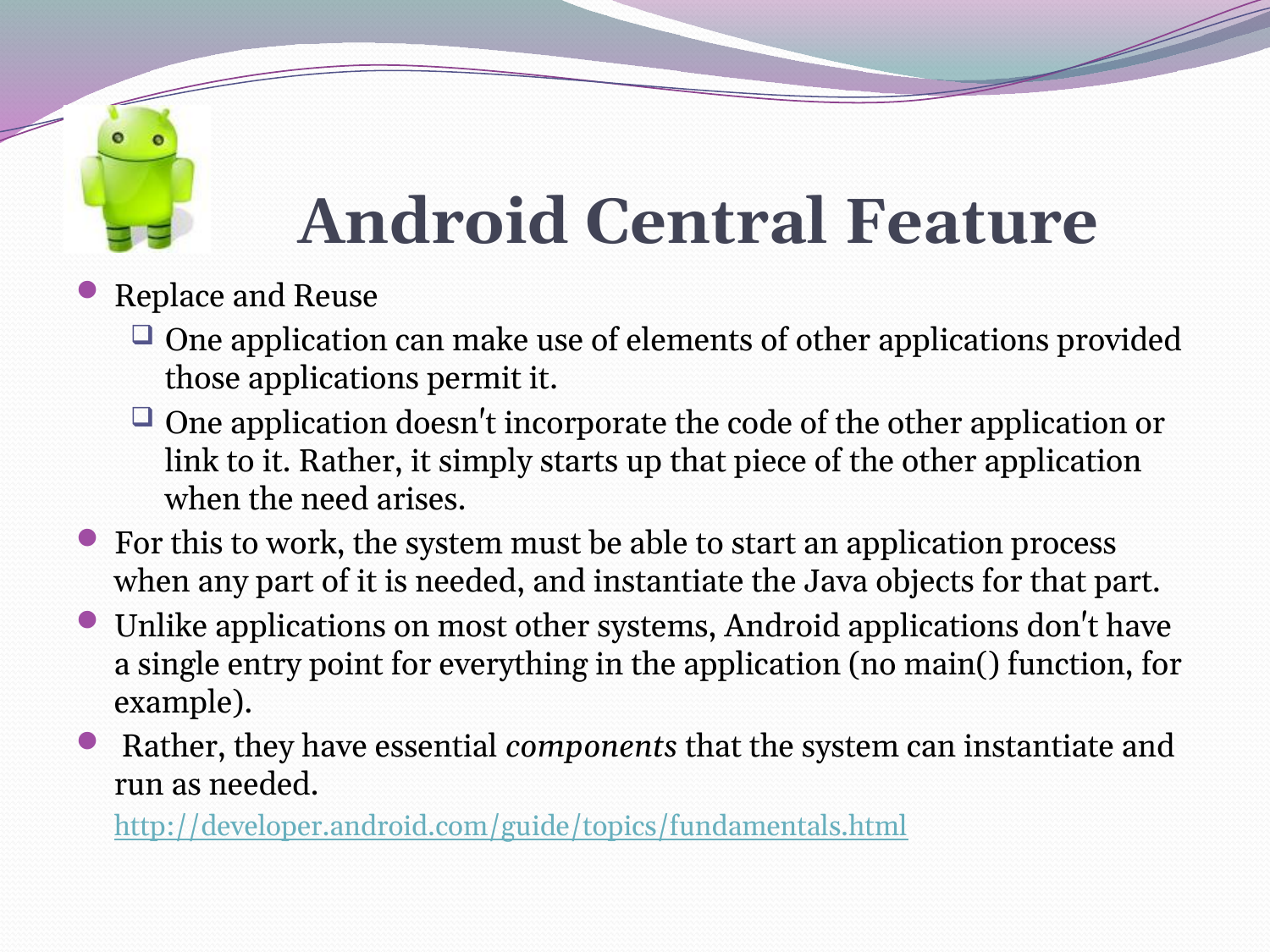

# Android Central Feature
Replace and Reuse
One application can make use of elements of other applications provided those applications permit it.
One application doesn't incorporate the code of the other application or link to it. Rather, it simply starts up that piece of the other application when the need arises.
For this to work, the system must be able to start an application process when any part of it is needed, and instantiate the Java objects for that part.
Unlike applications on most other systems, Android applications don't have a single entry point for everything in the application (no main() function, for example).
 Rather, they have essential components that the system can instantiate and run as needed.
	http://developer.android.com/guide/topics/fundamentals.html